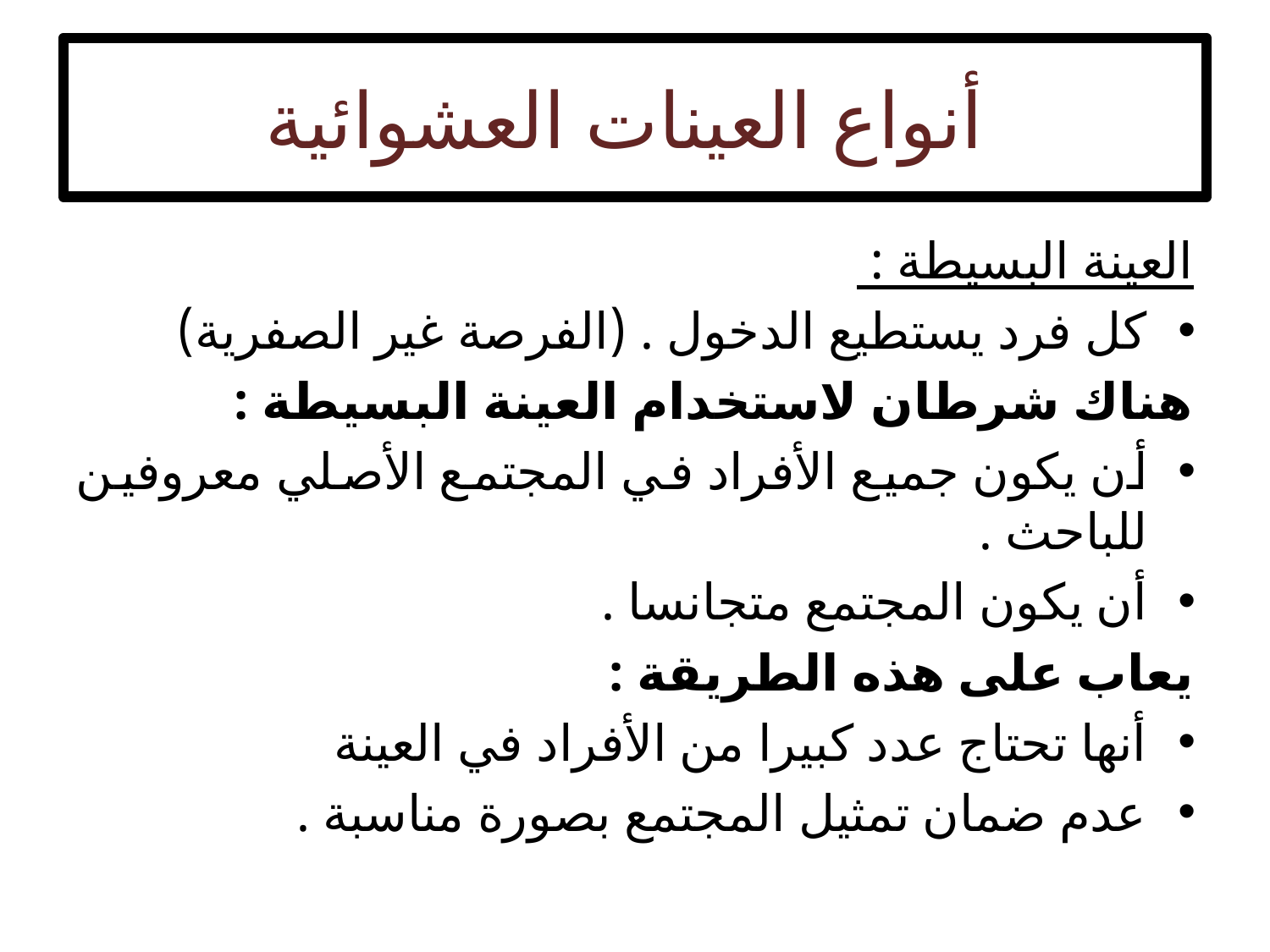

# أنواع العينات العشوائية
العينة البسيطة :
كل فرد يستطيع الدخول . (الفرصة غير الصفرية)
هناك شرطان لاستخدام العينة البسيطة :
أن يكون جميع الأفراد في المجتمع الأصلي معروفين للباحث .
أن يكون المجتمع متجانسا .
يعاب على هذه الطريقة :
أنها تحتاج عدد كبيرا من الأفراد في العينة
عدم ضمان تمثيل المجتمع بصورة مناسبة .